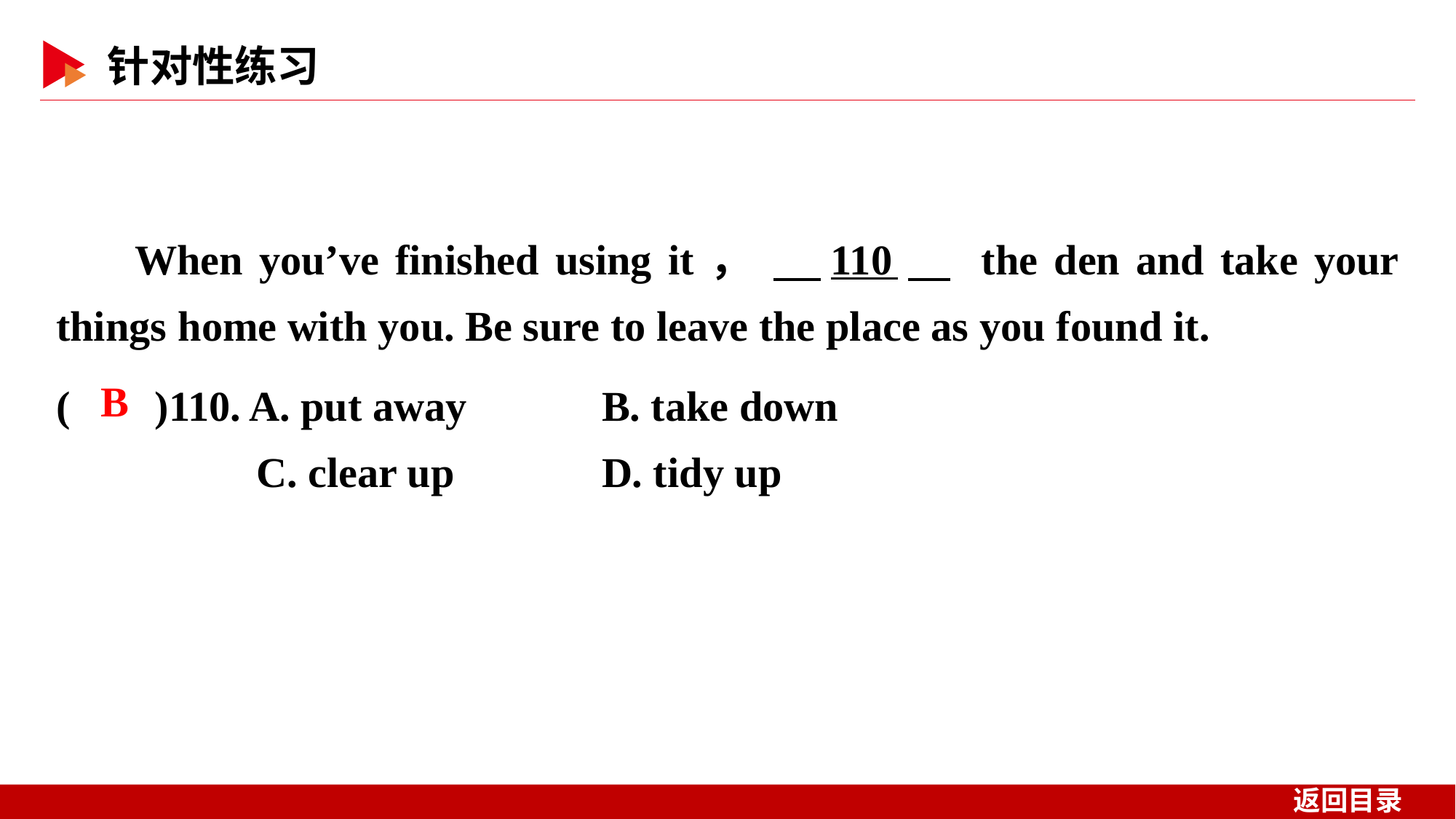

When you’ve finished using it， 　110　 the den and take your things home with you. Be sure to leave the place as you found it.
(        )110. A. put away        	B. take down
                   C. clear up       	D. tidy up
   B